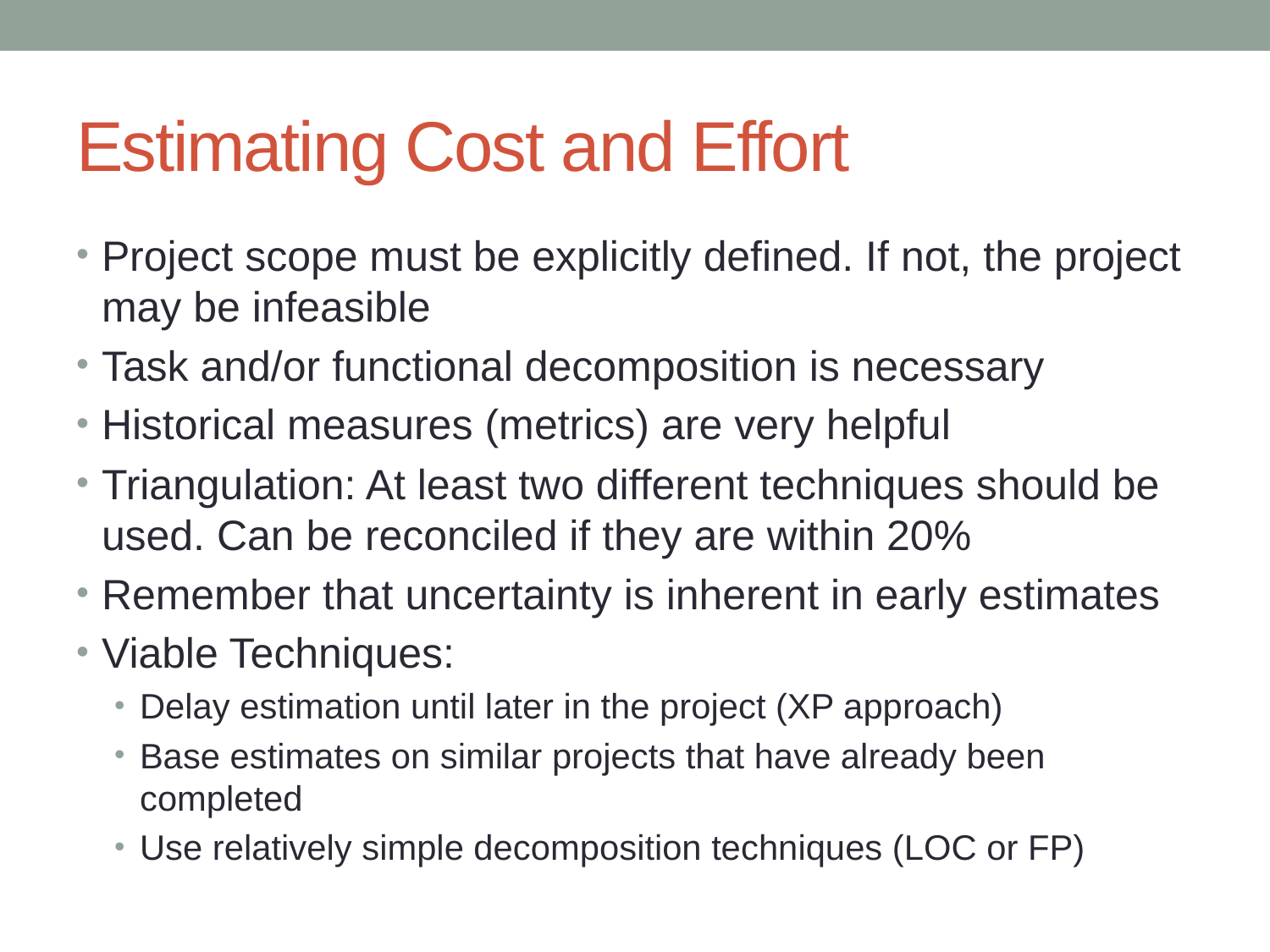

# Estimating Cost and Effort
Project scope must be explicitly defined. If not, the project may be infeasible
Task and/or functional decomposition is necessary
Historical measures (metrics) are very helpful
Triangulation: At least two different techniques should be used. Can be reconciled if they are within 20%
Remember that uncertainty is inherent in early estimates
Viable Techniques:
Delay estimation until later in the project (XP approach)
Base estimates on similar projects that have already been completed
Use relatively simple decomposition techniques (LOC or FP)